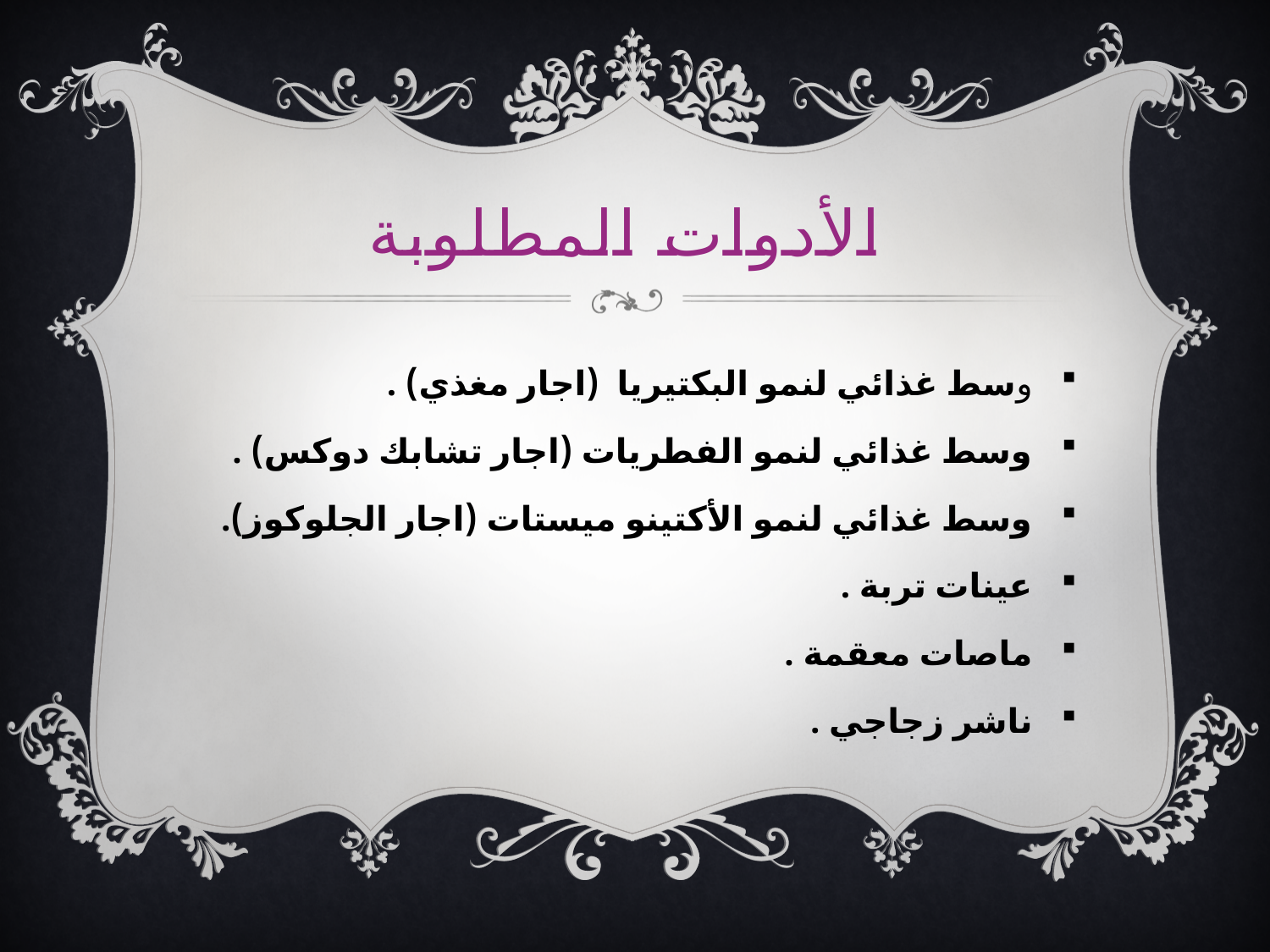

# الأدوات المطلوبة
وسط غذائي لنمو البكتيريا  (اجار مغذي) .
وسط غذائي لنمو الفطريات (اجار تشابك دوكس) .
وسط غذائي لنمو الأكتينو ميستات (اجار الجلوكوز).
عينات تربة .
ماصات معقمة .
ناشر زجاجي .